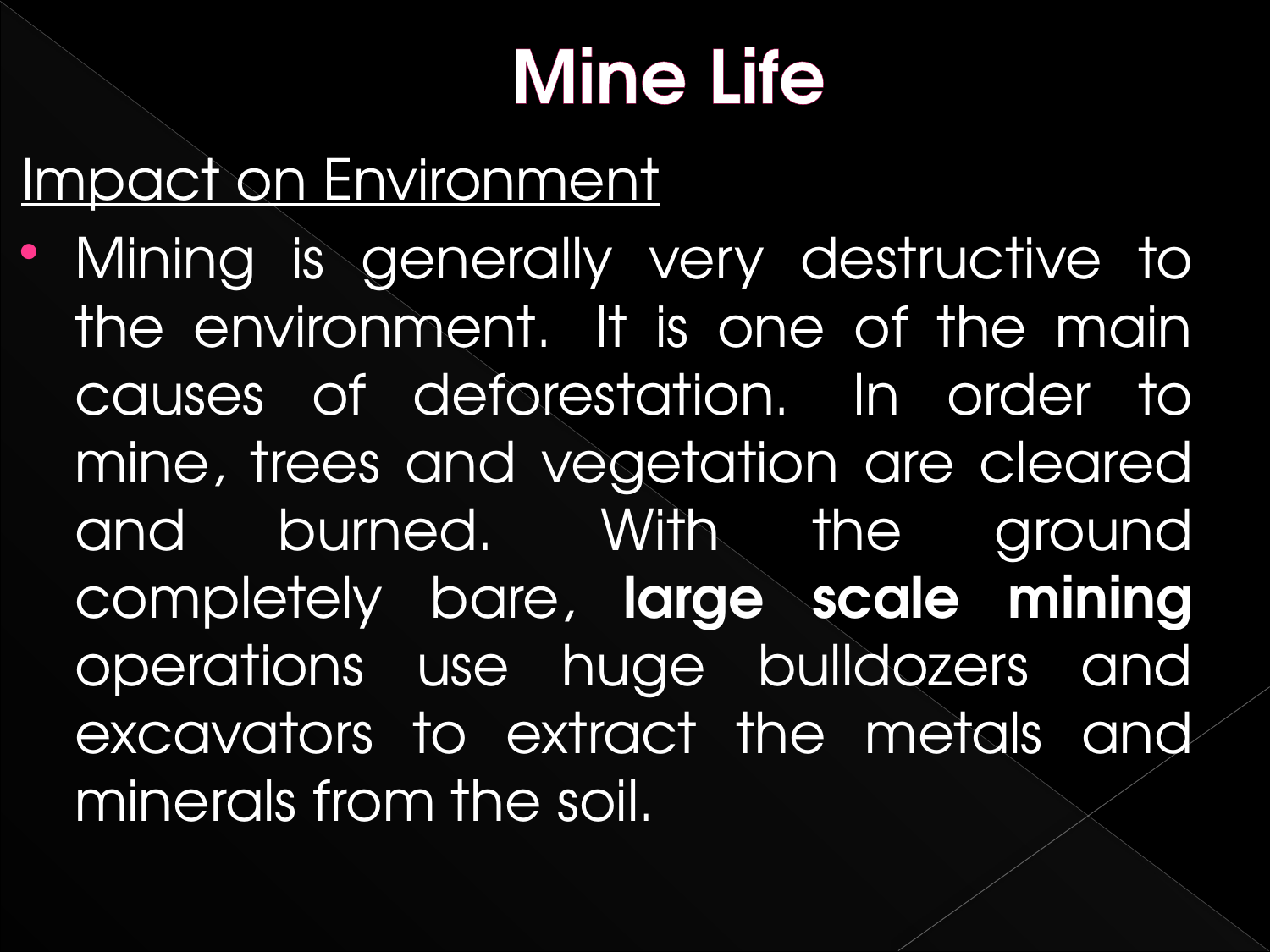

# Mine Life
Impact on Environment
Mining is generally very destructive to the environment.  It is one of the main causes of deforestation.  In order to mine, trees and vegetation are cleared and burned.  With the ground completely bare, large scale mining operations use huge bulldozers and excavators to extract the metals and minerals from the soil.